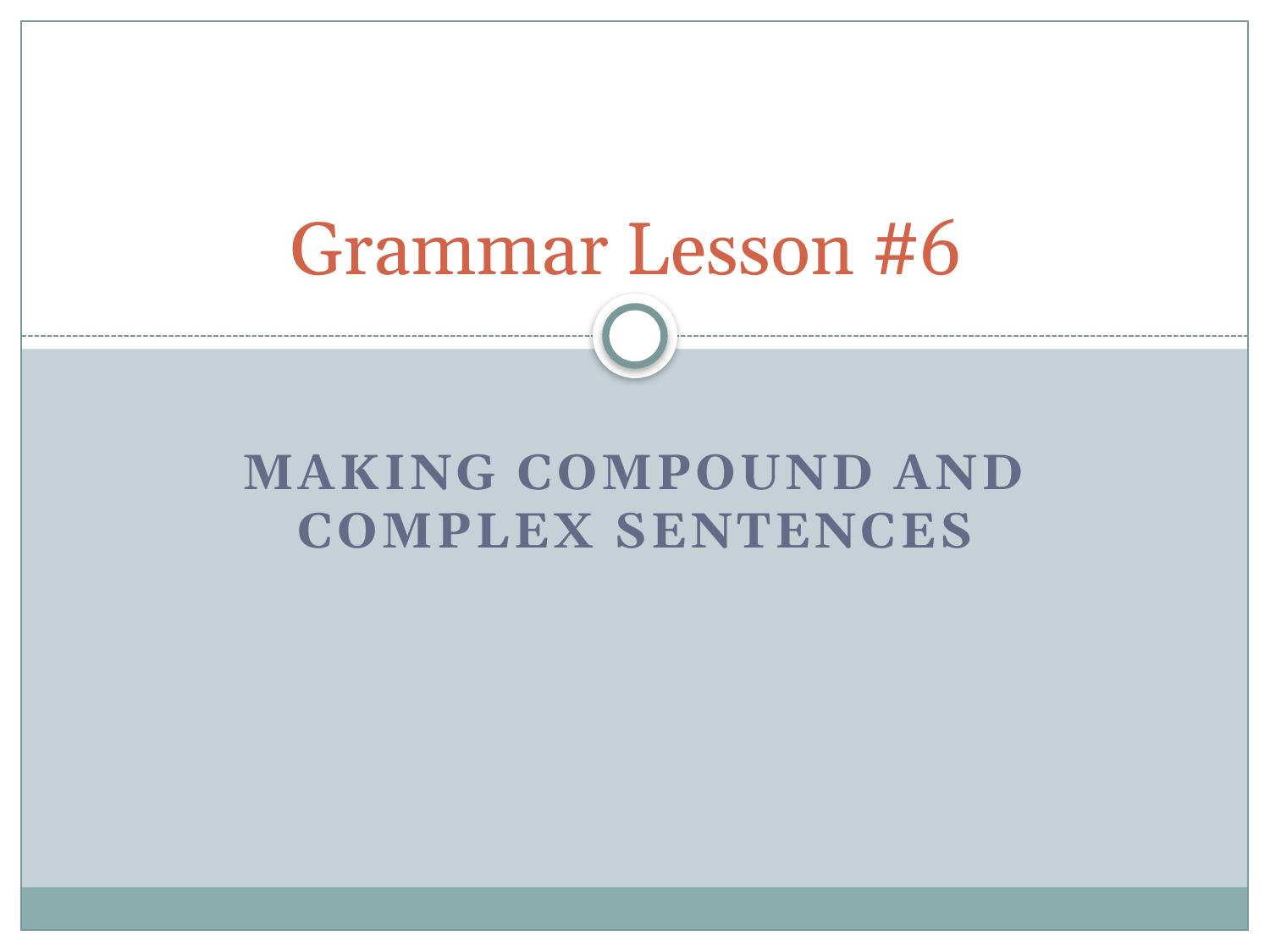

# Grammar Lesson #6
Making Compound and Complex Sentences